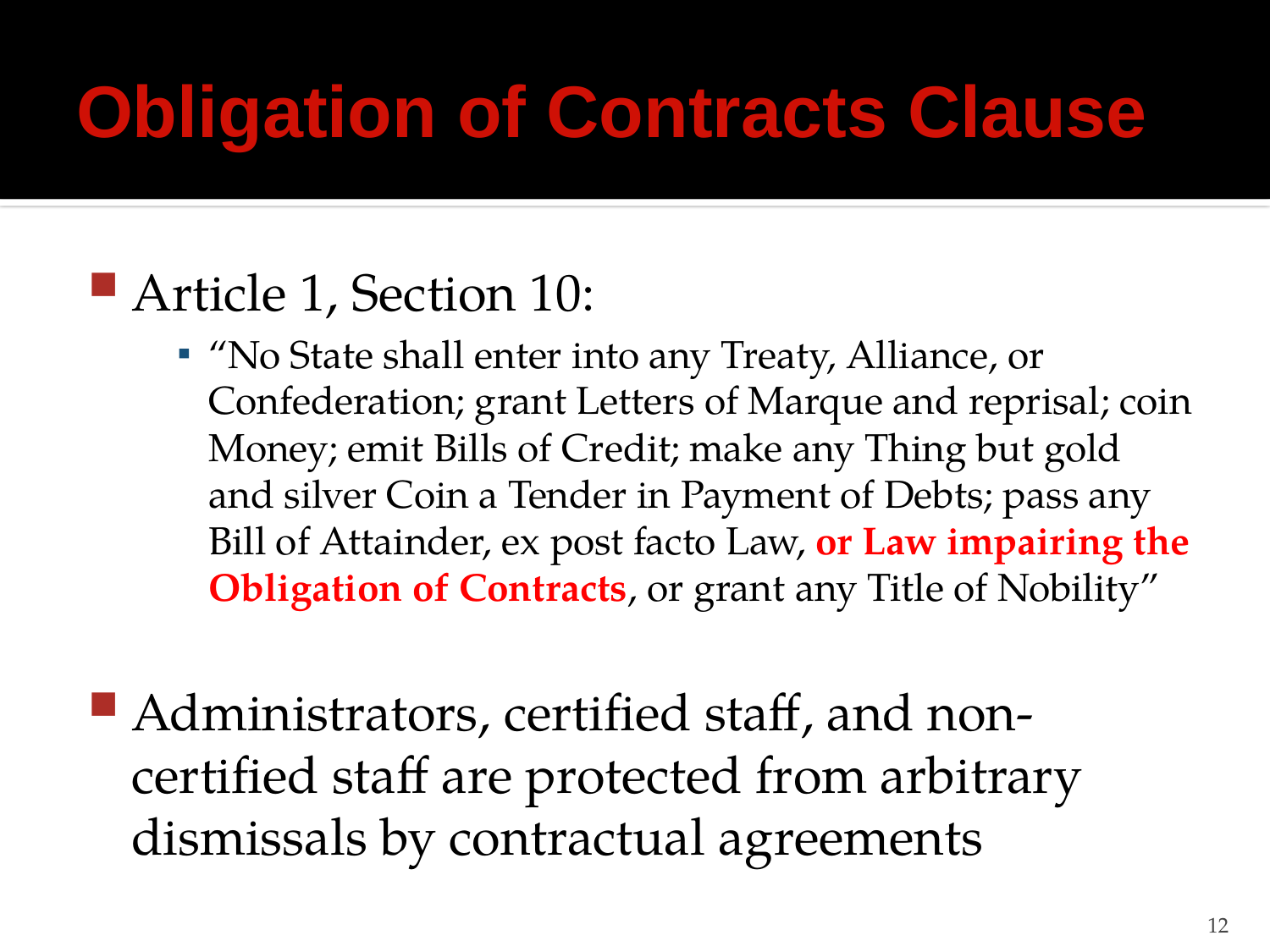

# Obligation of Contracts Clause
Article 1, Section 10:
“No State shall enter into any Treaty, Alliance, or Confederation; grant Letters of Marque and reprisal; coin Money; emit Bills of Credit; make any Thing but gold and silver Coin a Tender in Payment of Debts; pass any Bill of Attainder, ex post facto Law, or Law impairing the Obligation of Contracts, or grant any Title of Nobility”

Administrators, certified staff, and non-certified staff are protected from arbitrary dismissals by contractual agreements

12